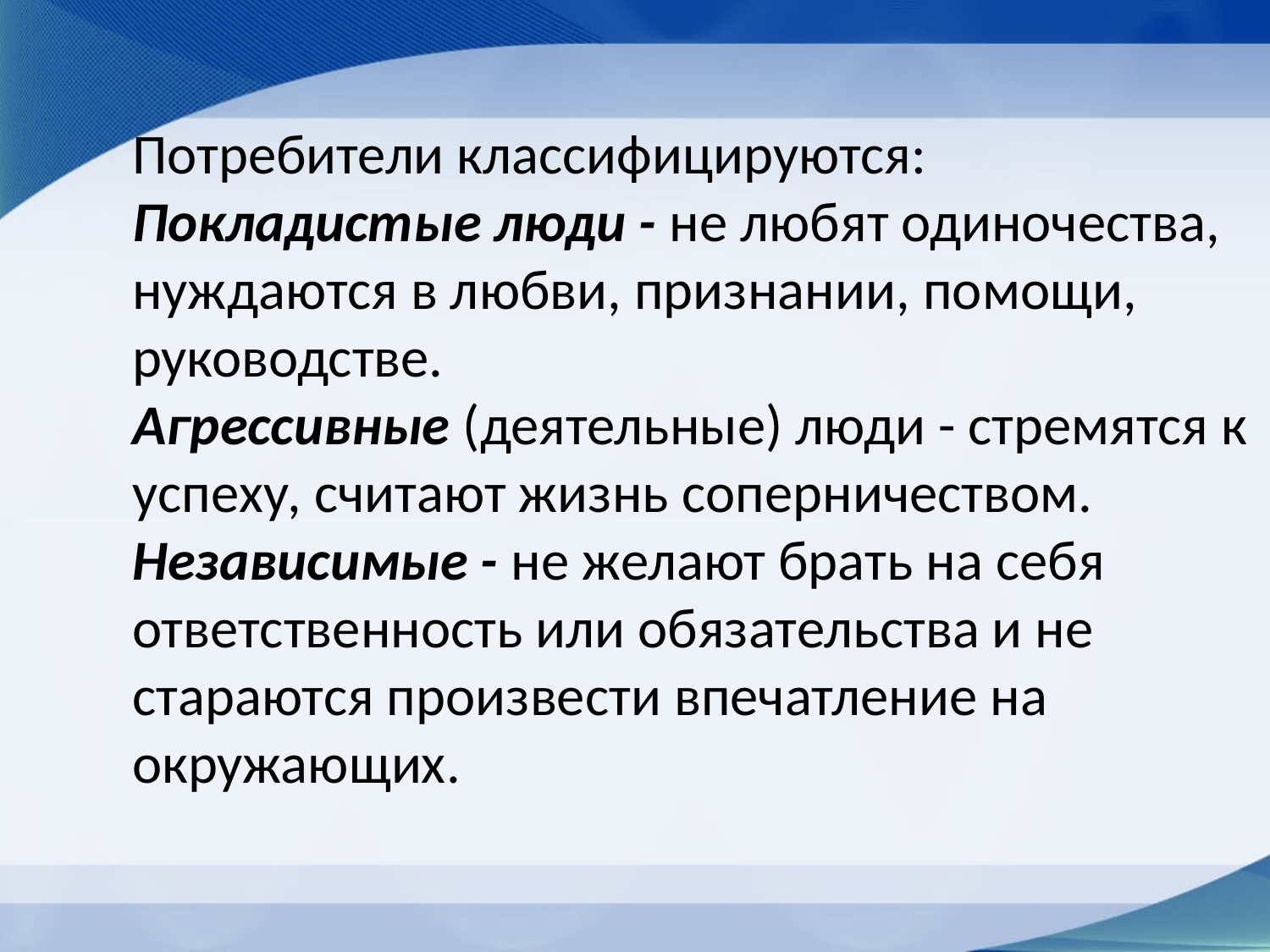

# Потребители классифицируются: Покладистые люди - не любят одиночества, нуждаются в любви, признании, помощи, руководстве. Агрессивные (деятельные) люди - стремятся к успеху, считают жизнь соперничеством. Независимые - не желают брать на себя ответственность или обязатель­ства и не стараются произвести впечатление на окружающих.